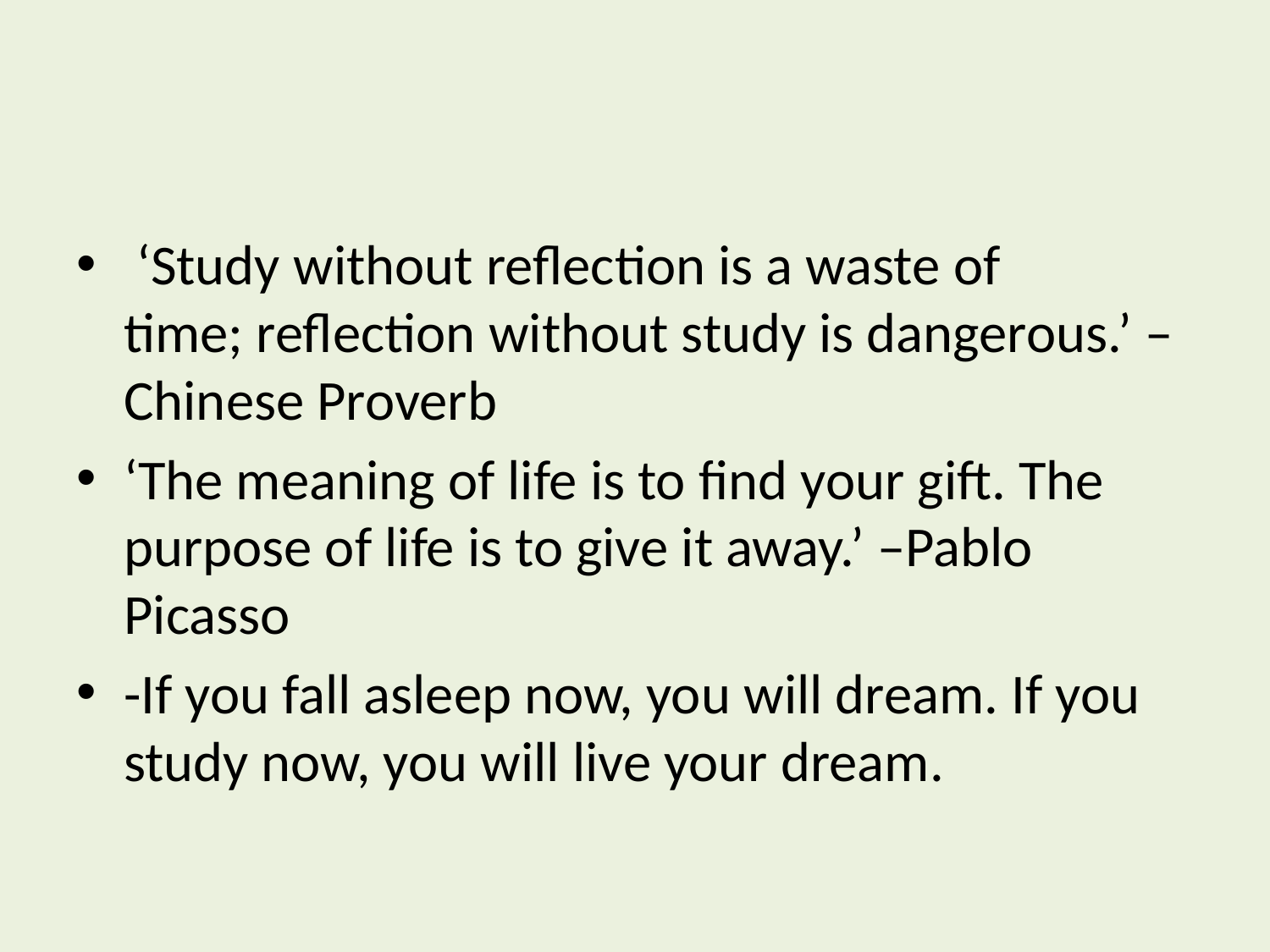

#
 ‘Study without reflection is a waste of time; reflection without study is dangerous.’ –Chinese Proverb
‘The meaning of life is to find your gift. The purpose of life is to give it away.’ –Pablo Picasso
-If you fall asleep now, you will dream. If you study now, you will live your dream.